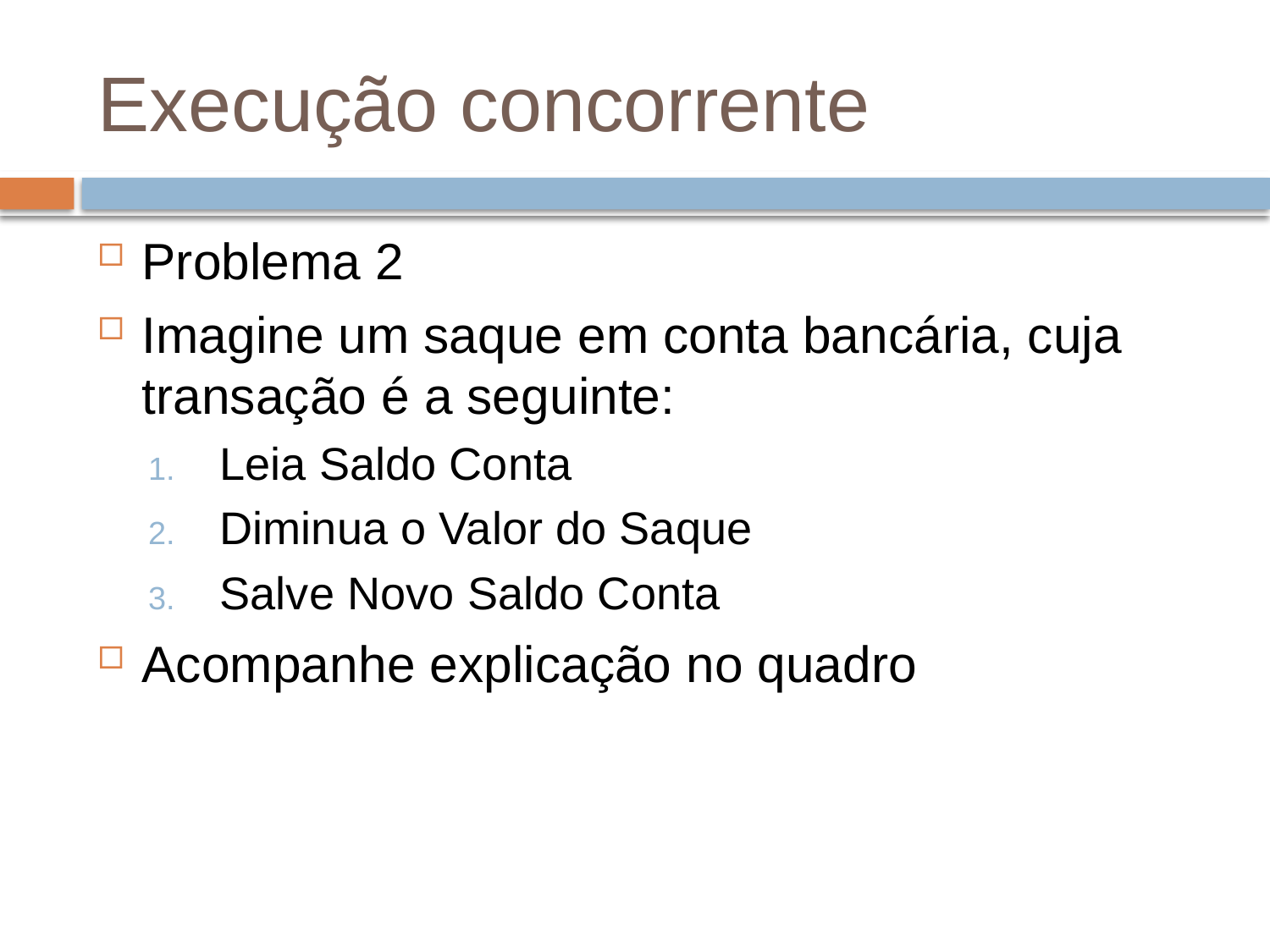

# Execução concorrente
Problema 2
Imagine um saque em conta bancária, cuja transação é a seguinte:
Leia Saldo Conta
Diminua o Valor do Saque
Salve Novo Saldo Conta
Acompanhe explicação no quadro